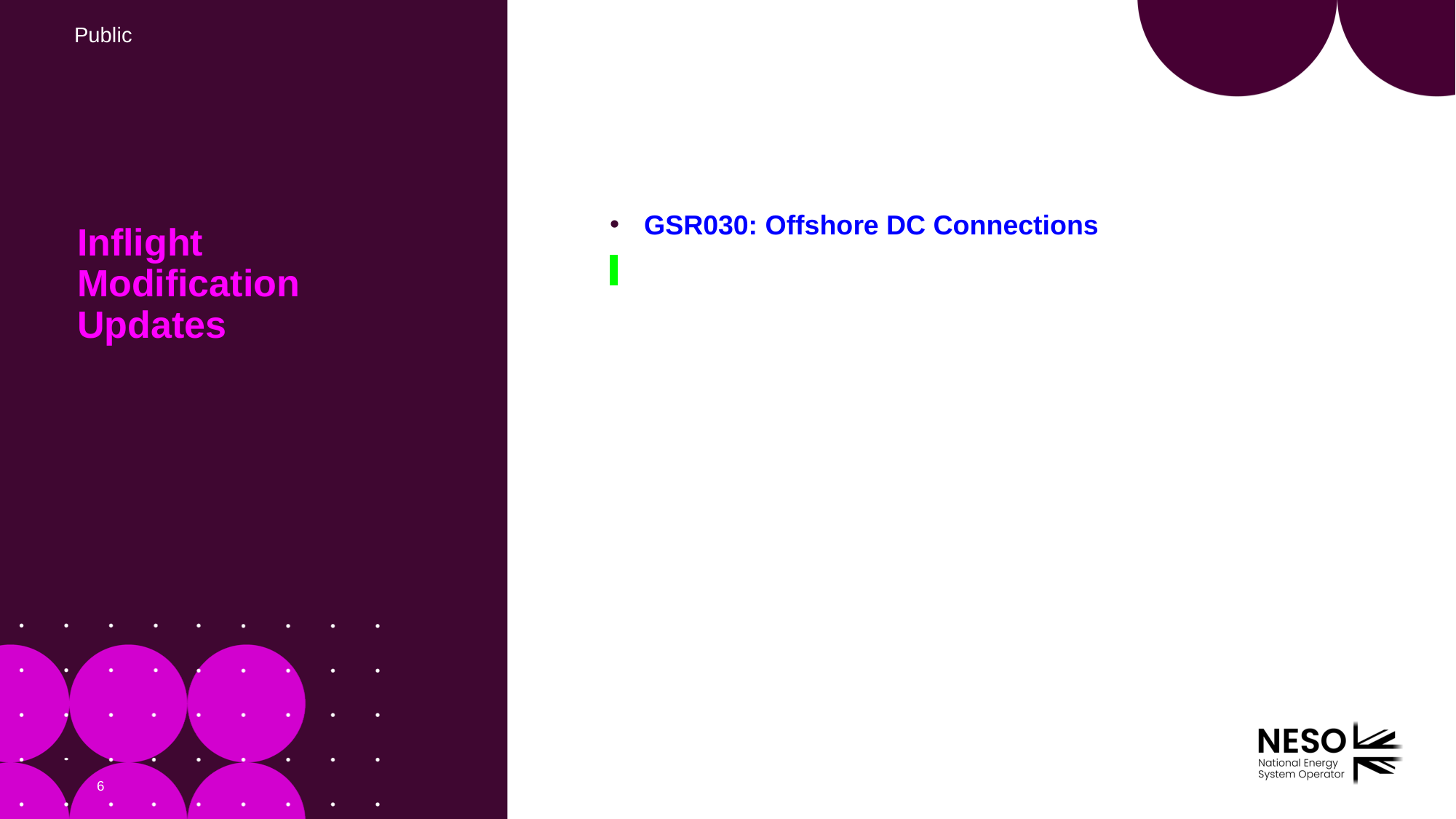

# Inflight Modification Updates
GSR030: Offshore DC Connections